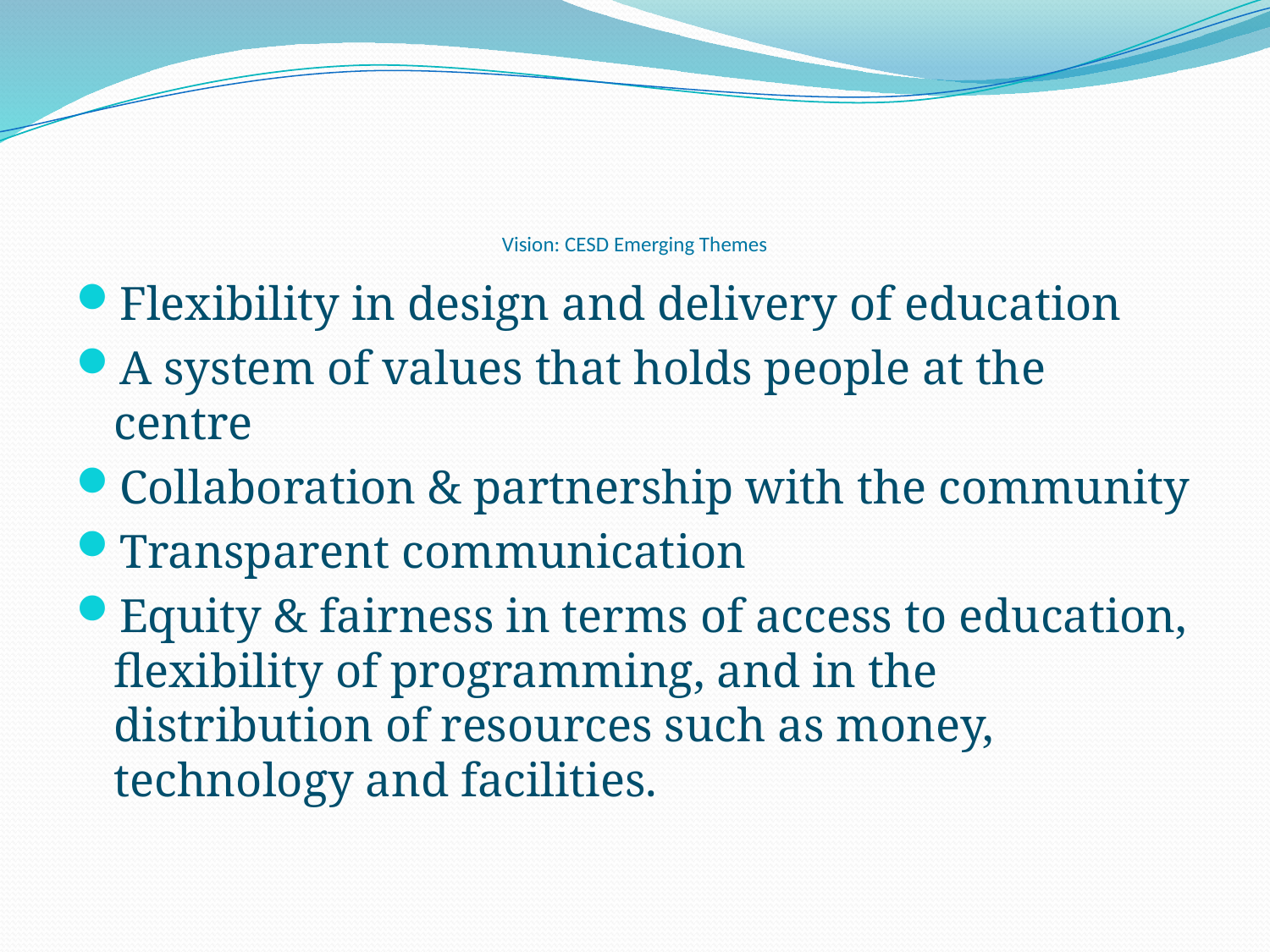

# Vision: CESD Emerging Themes
Flexibility in design and delivery of education
A system of values that holds people at the centre
Collaboration & partnership with the community
Transparent communication
Equity & fairness in terms of access to education, flexibility of programming, and in the distribution of resources such as money, technology and facilities.